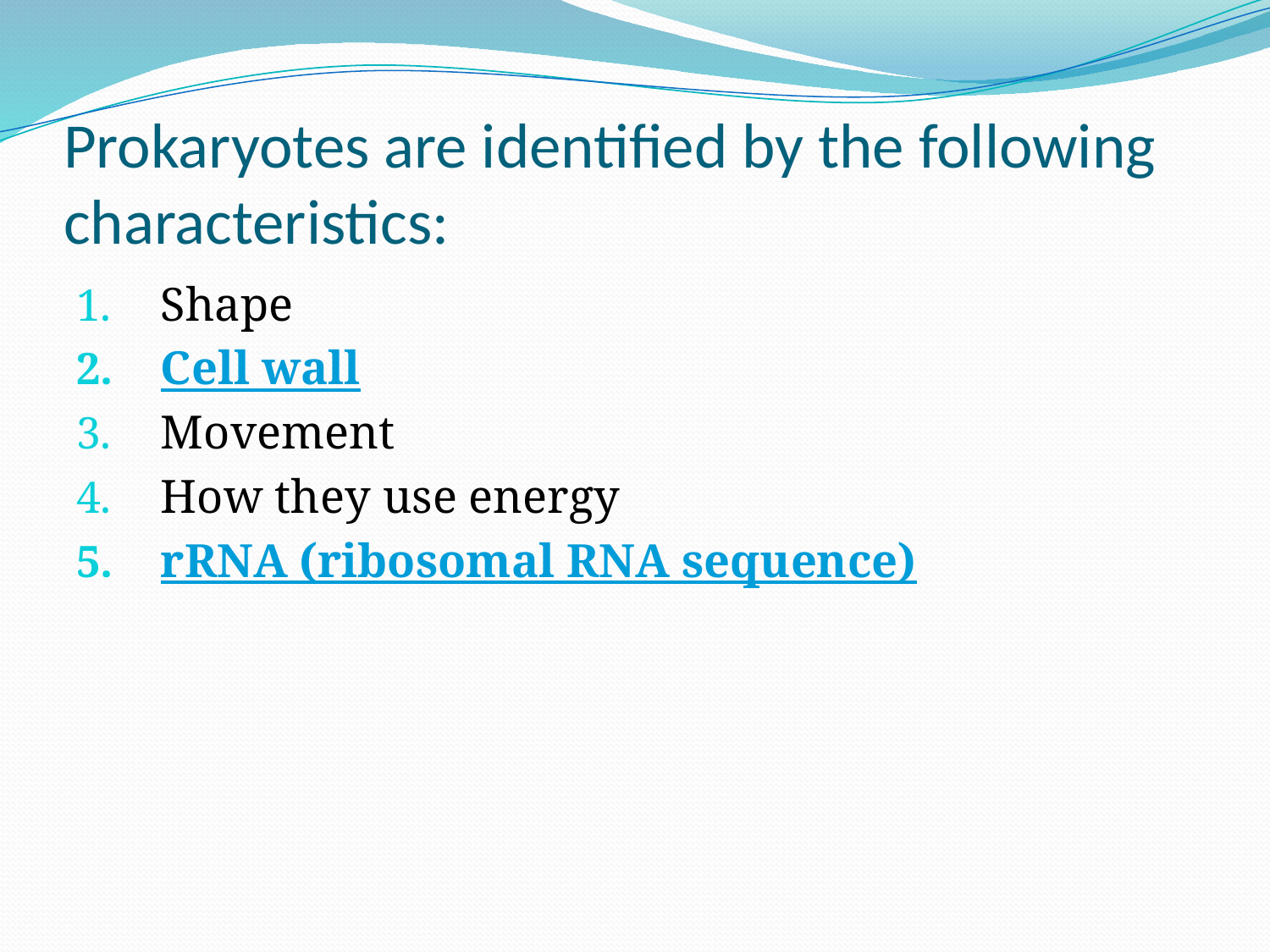

# Prokaryotes are identified by the following characteristics:
Shape
Cell wall
Movement
How they use energy
rRNA (ribosomal RNA sequence)